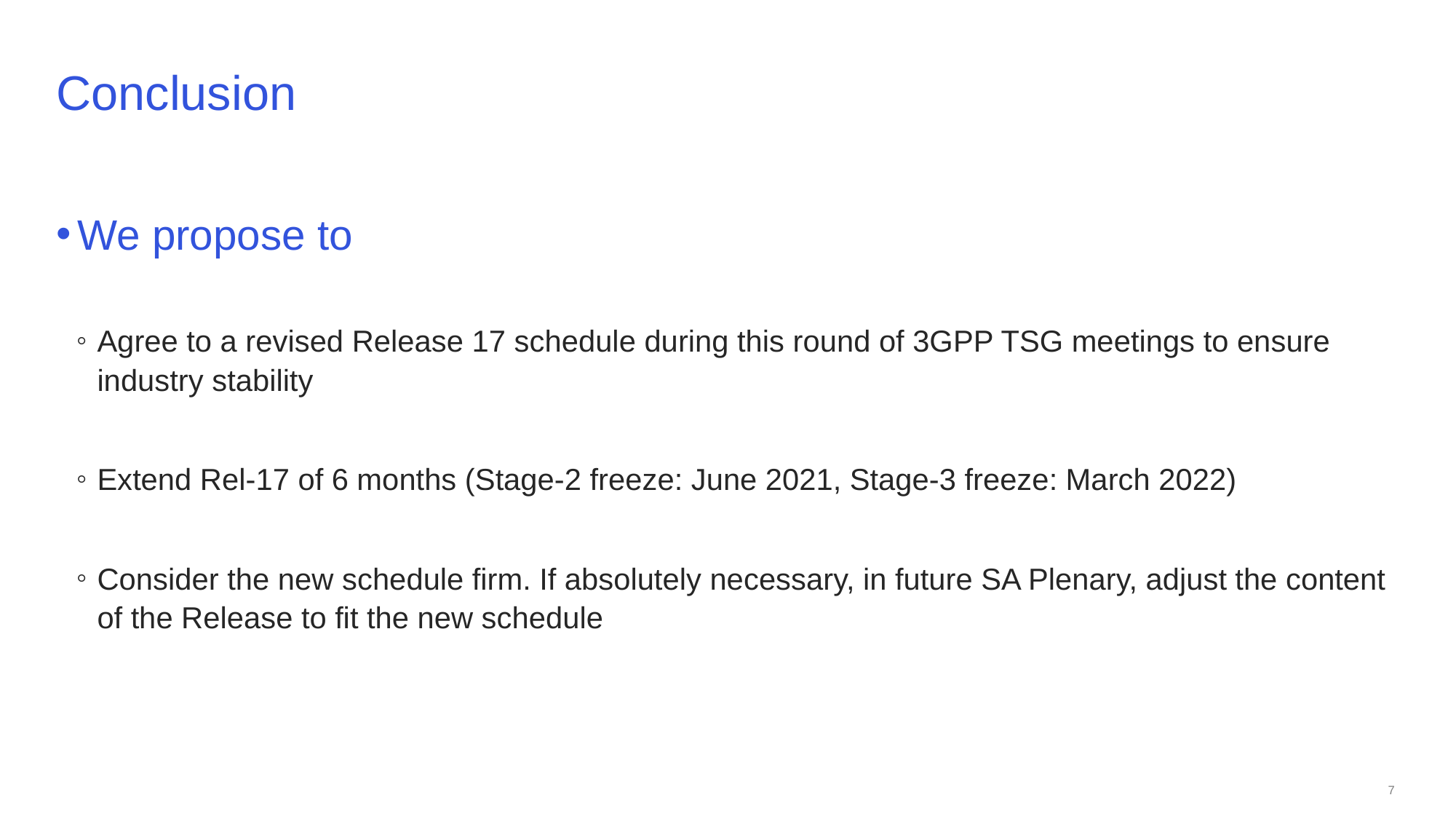

# Conclusion
We propose to

Agree to a revised Release 17 schedule during this round of 3GPP TSG meetings to ensure industry stability

Extend Rel-17 of 6 months (Stage-2 freeze: June 2021, Stage-3 freeze: March 2022)

Consider the new schedule firm. If absolutely necessary, in future SA Plenary, adjust the content of the Release to fit the new schedule